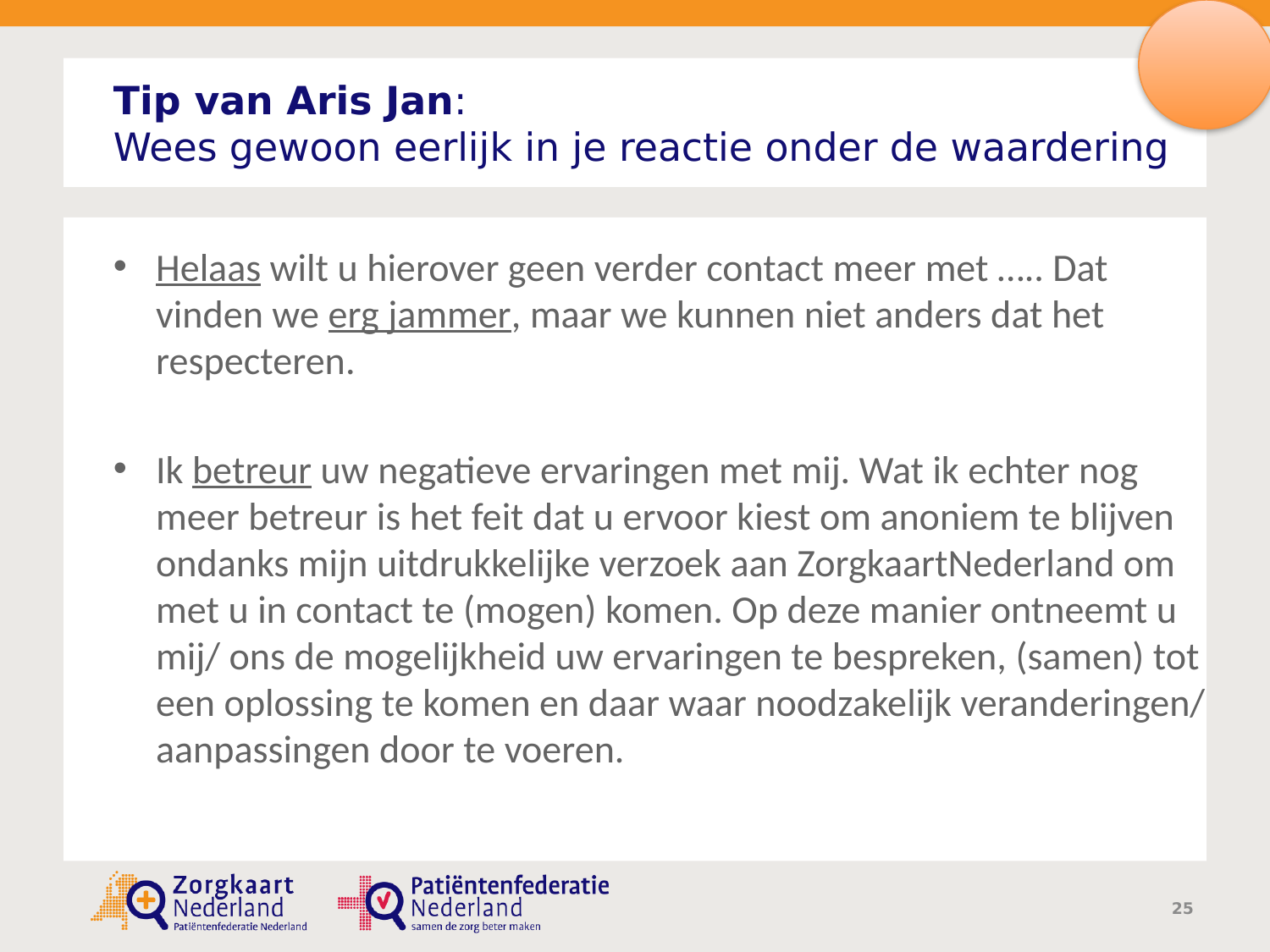

# Tip van Aris Jan: Wees gewoon eerlijk in je reactie onder de waardering
Helaas wilt u hierover geen verder contact meer met ….. Dat vinden we erg jammer, maar we kunnen niet anders dat het respecteren.

Ik betreur uw negatieve ervaringen met mij. Wat ik echter nog meer betreur is het feit dat u ervoor kiest om anoniem te blijven ondanks mijn uitdrukkelijke verzoek aan ZorgkaartNederland om met u in contact te (mogen) komen. Op deze manier ontneemt u mij/ ons de mogelijkheid uw ervaringen te bespreken, (samen) tot een oplossing te komen en daar waar noodzakelijk veranderingen/ aanpassingen door te voeren.

25